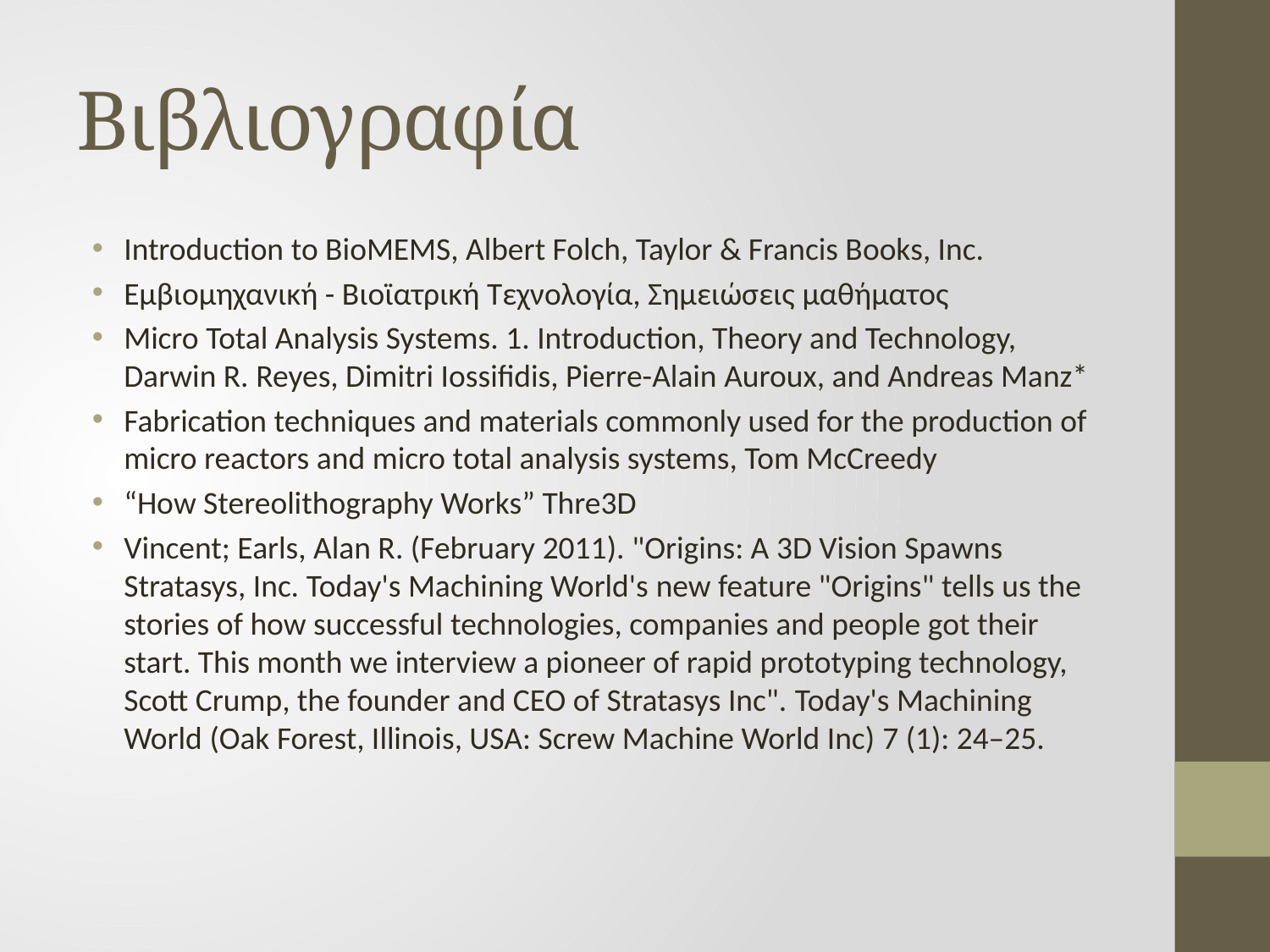

# Βιβλιογραφία
Introduction to BioMEMS, Albert Folch, Taylor & Francis Books, Inc.
Εμβιομηχανική - Βιοϊατρική Τεχνολογία, Σημειώσεις μαθήματος
Micro Total Analysis Systems. 1. Introduction, Theory and Technology, Darwin R. Reyes, Dimitri Iossifidis, Pierre-Alain Auroux, and Andreas Manz*
Fabrication techniques and materials commonly used for the production of micro reactors and micro total analysis systems, Tom McCreedy
“How Stereolithography Works” Thre3D
Vincent; Earls, Alan R. (February 2011). "Origins: A 3D Vision Spawns Stratasys, Inc. Today's Machining World's new feature "Origins" tells us the stories of how successful technologies, companies and people got their start. This month we interview a pioneer of rapid prototyping technology, Scott Crump, the founder and CEO of Stratasys Inc". Today's Machining World (Oak Forest, Illinois, USA: Screw Machine World Inc) 7 (1): 24–25.